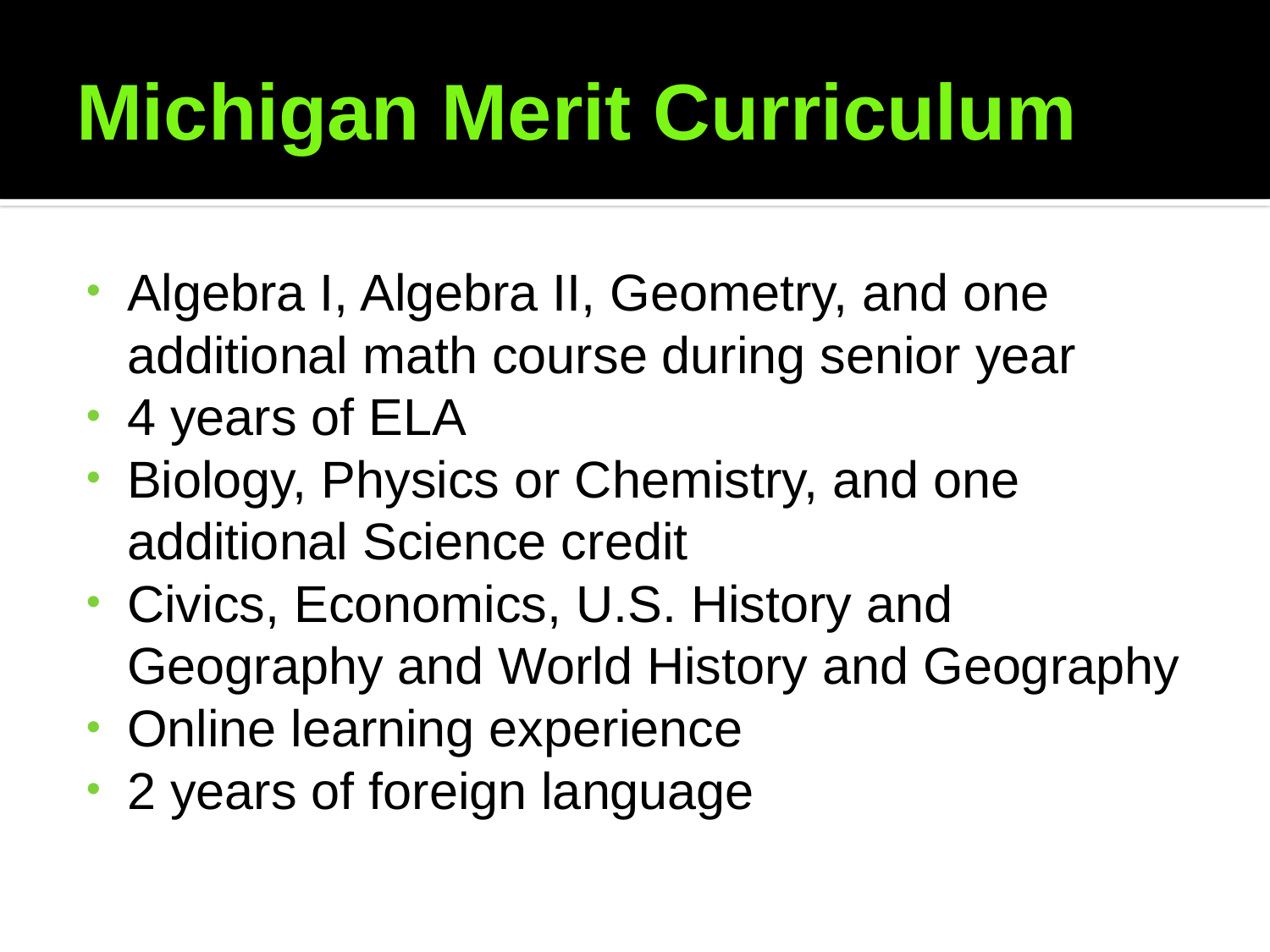

# Michigan Merit Curriculum
Algebra I, Algebra II, Geometry, and one additional math course during senior year
4 years of ELA
Biology, Physics or Chemistry, and one additional Science credit
Civics, Economics, U.S. History and Geography and World History and Geography
Online learning experience
2 years of foreign language